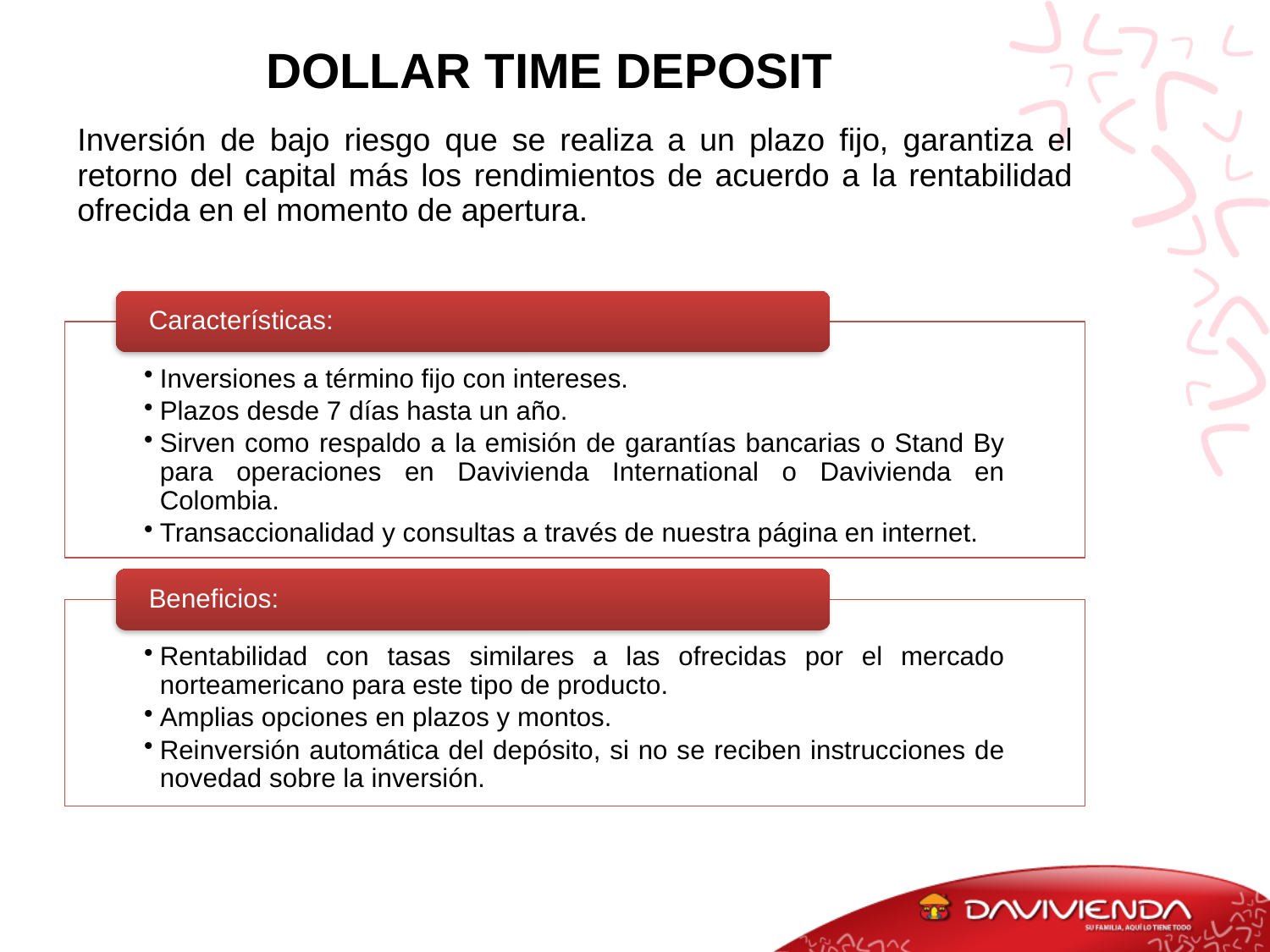

# DOLLAR TIME DEPOSIT
Inversión de bajo riesgo que se realiza a un plazo fijo, garantiza el retorno del capital más los rendimientos de acuerdo a la rentabilidad ofrecida en el momento de apertura.
Inversiones a término fijo con intereses.
Plazos desde 7 días hasta un año.
Sirven como respaldo a la emisión de garantías bancarias o Stand By para operaciones en Davivienda International o Davivienda en Colombia.
Transaccionalidad y consultas a través de nuestra página en internet.
Características:
Rentabilidad con tasas similares a las ofrecidas por el mercado norteamericano para este tipo de producto.
Amplias opciones en plazos y montos.
Reinversión automática del depósito, si no se reciben instrucciones de novedad sobre la inversión.
Beneficios: